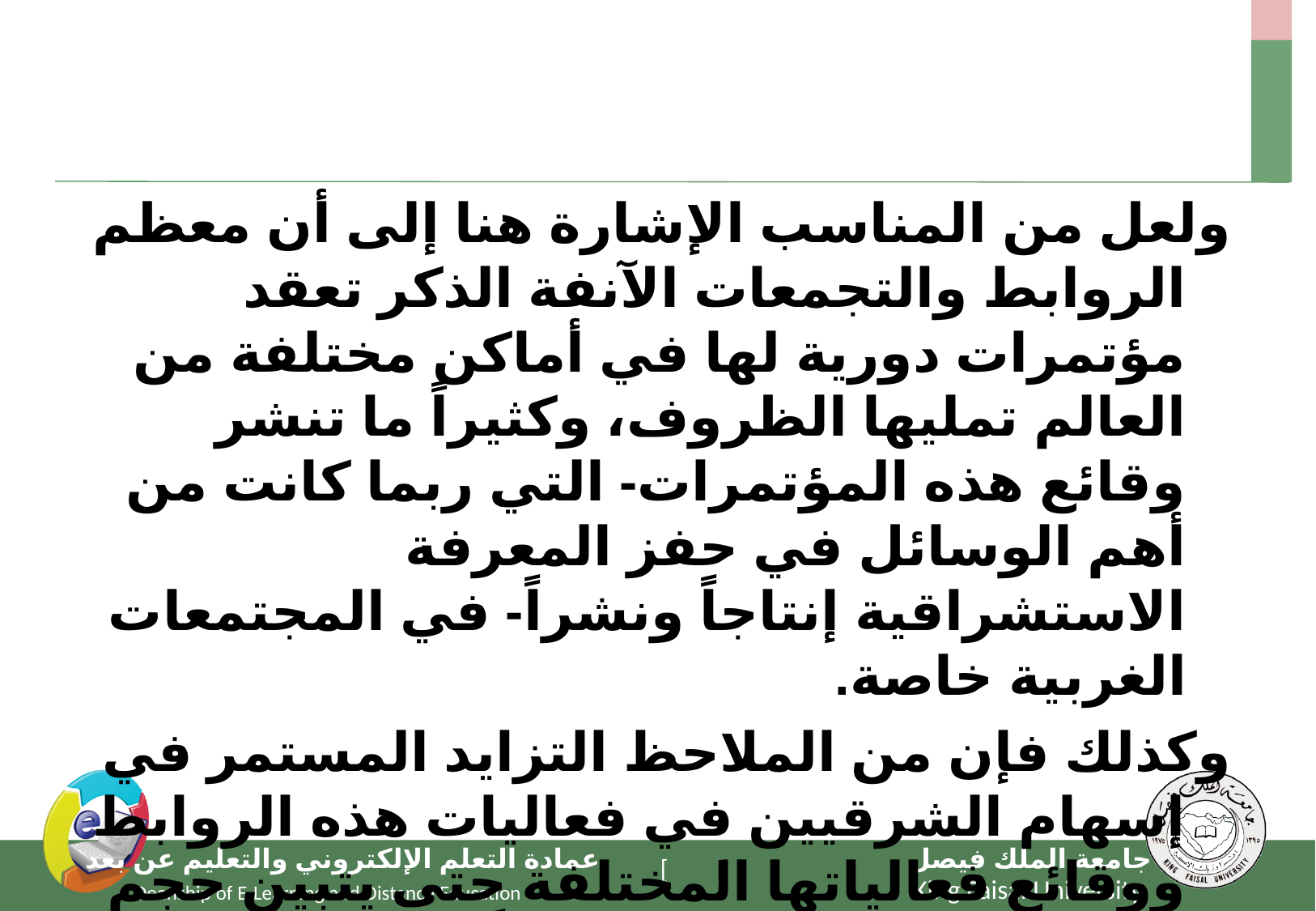

#
ولعل من المناسب الإشارة هنا إلى أن معظم الروابط والتجمعات الآنفة الذكر تعقد مؤتمرات دورية لها في أماكن مختلفة من العالم تمليها الظروف، وكثيراً ما تنشر وقائع هذه المؤتمرات- التي ربما كانت من أهم الوسائل في حفز المعرفة الاستشراقية إنتاجاً ونشراً- في المجتمعات الغربية خاصة.
وكذلك فإن من الملاحظ التزايد المستمر في إسهام الشرقيين في فعاليات هذه الروابط ووقائع فعالياتها المختلفة حتى يتبين حجم هذا الإسهام الذي بات كافياً لخلق مستويات جديدة من المعرفة الاستشراقية مع أنها تكاد تكون محددة في بعض الحقول المعرفية النوعية ولا سيما الأدب والتاريخ. ن